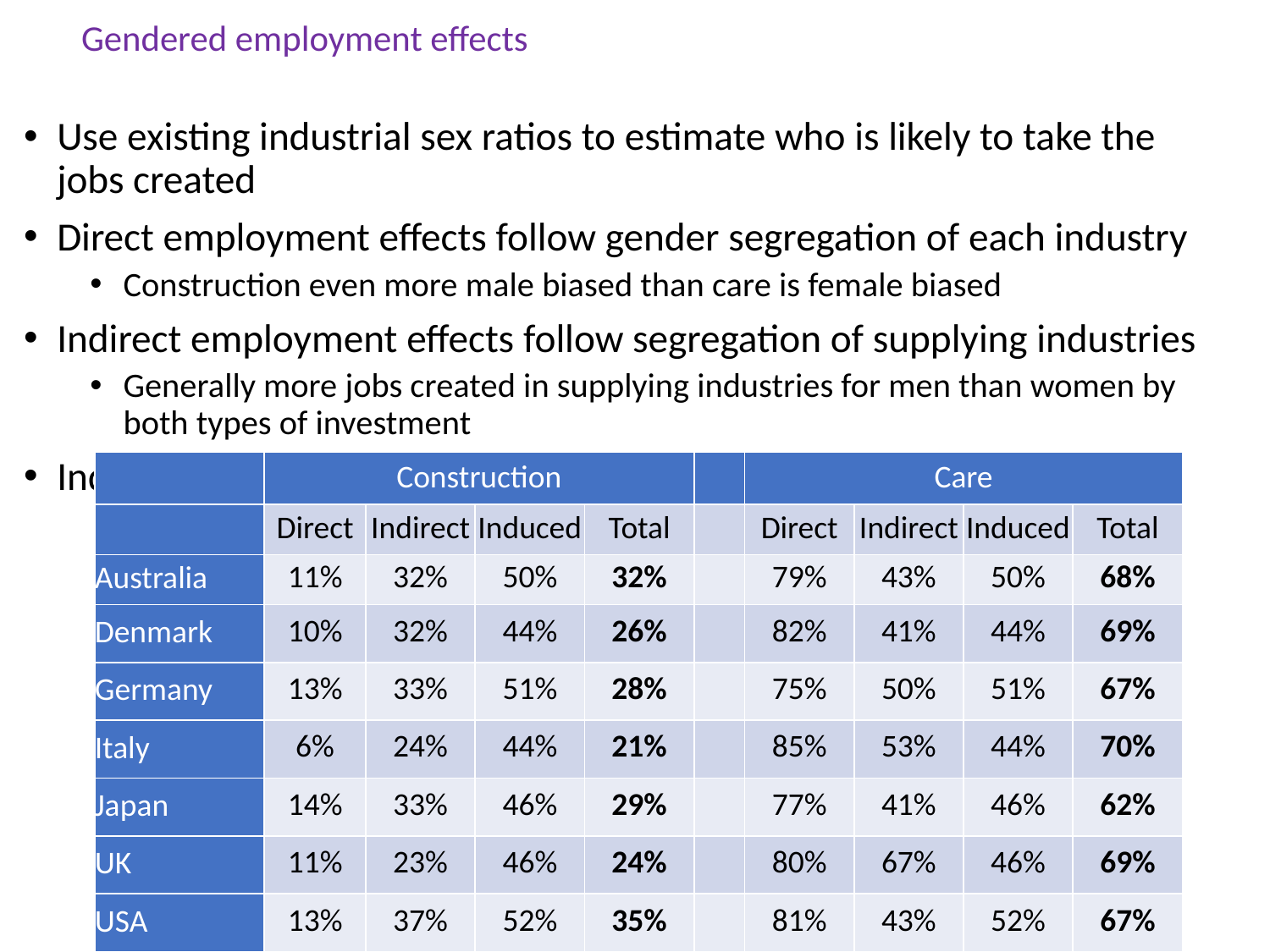

# Gendered employment effects
Use existing industrial sex ratios to estimate who is likely to take the jobs created
Direct employment effects follow gender segregation of each industry
Construction even more male biased than care is female biased
Indirect employment effects follow segregation of supplying industries
Generally more jobs created in supplying industries for men than women by both types of investment
Induced employment effects more balanced

|  | Construction |  |  |  |  | Care |  |  |  |
| --- | --- | --- | --- | --- | --- | --- | --- | --- | --- |
|  | Direct | Indirect | Induced | Total |  | Direct | Indirect | Induced | Total |
| Australia | 11% | 32% | 50% | 32% |  | 79% | 43% | 50% | 68% |
| Denmark | 10% | 32% | 44% | 26% |  | 82% | 41% | 44% | 69% |
| Germany | 13% | 33% | 51% | 28% |  | 75% | 50% | 51% | 67% |
| Italy | 6% | 24% | 44% | 21% |  | 85% | 53% | 44% | 70% |
| Japan | 14% | 33% | 46% | 29% |  | 77% | 41% | 46% | 62% |
| UK | 11% | 23% | 46% | 24% |  | 80% | 67% | 46% | 69% |
| USA | 13% | 37% | 52% | 35% |  | 81% | 43% | 52% | 67% |